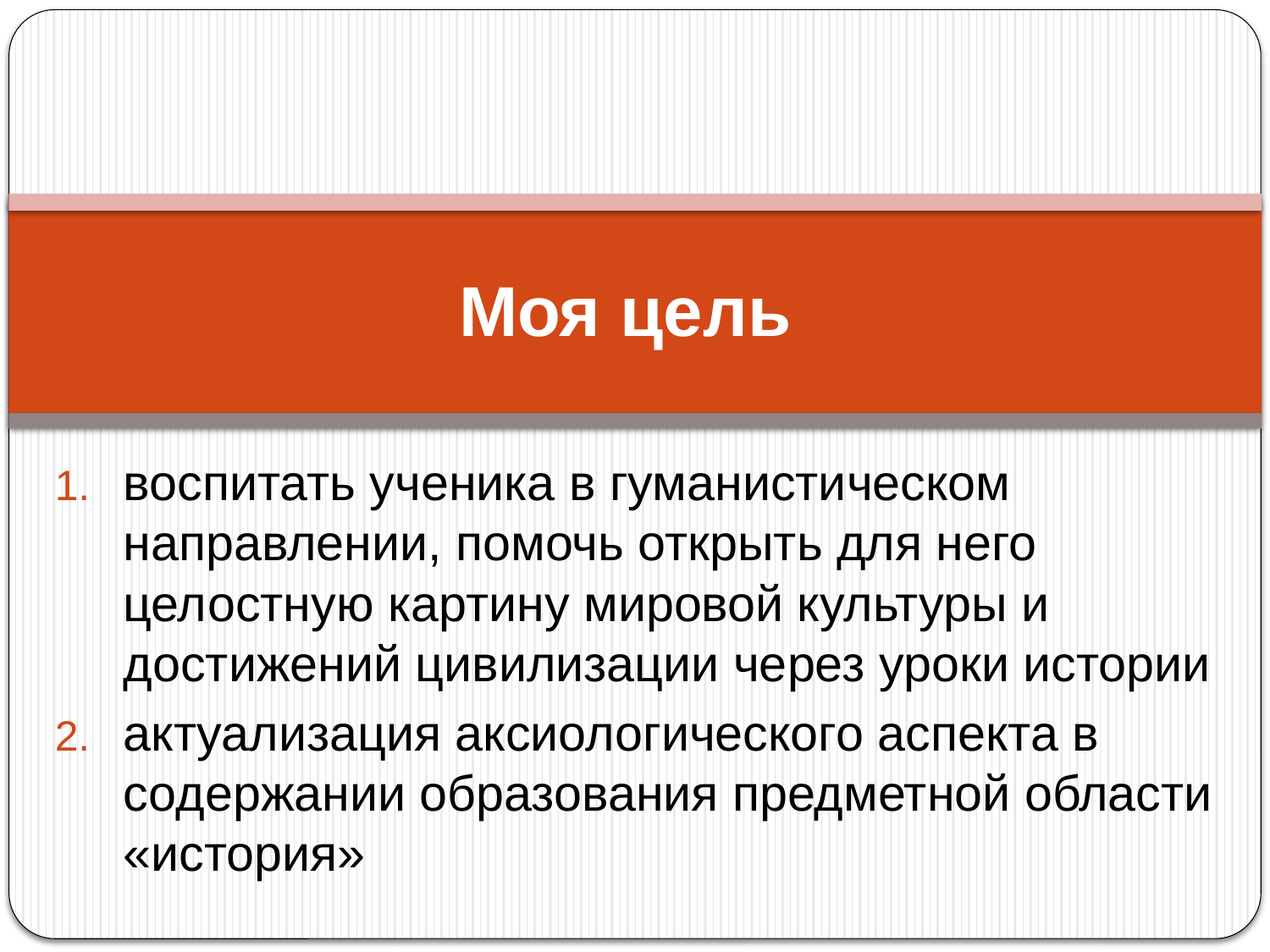

# Моя цель
воспитать ученика в гуманистическом направлении, помочь открыть для него целостную картину мировой культуры и достижений цивилизации через уроки истории
актуализация аксиологического аспекта в содержании образования предметной области «история»